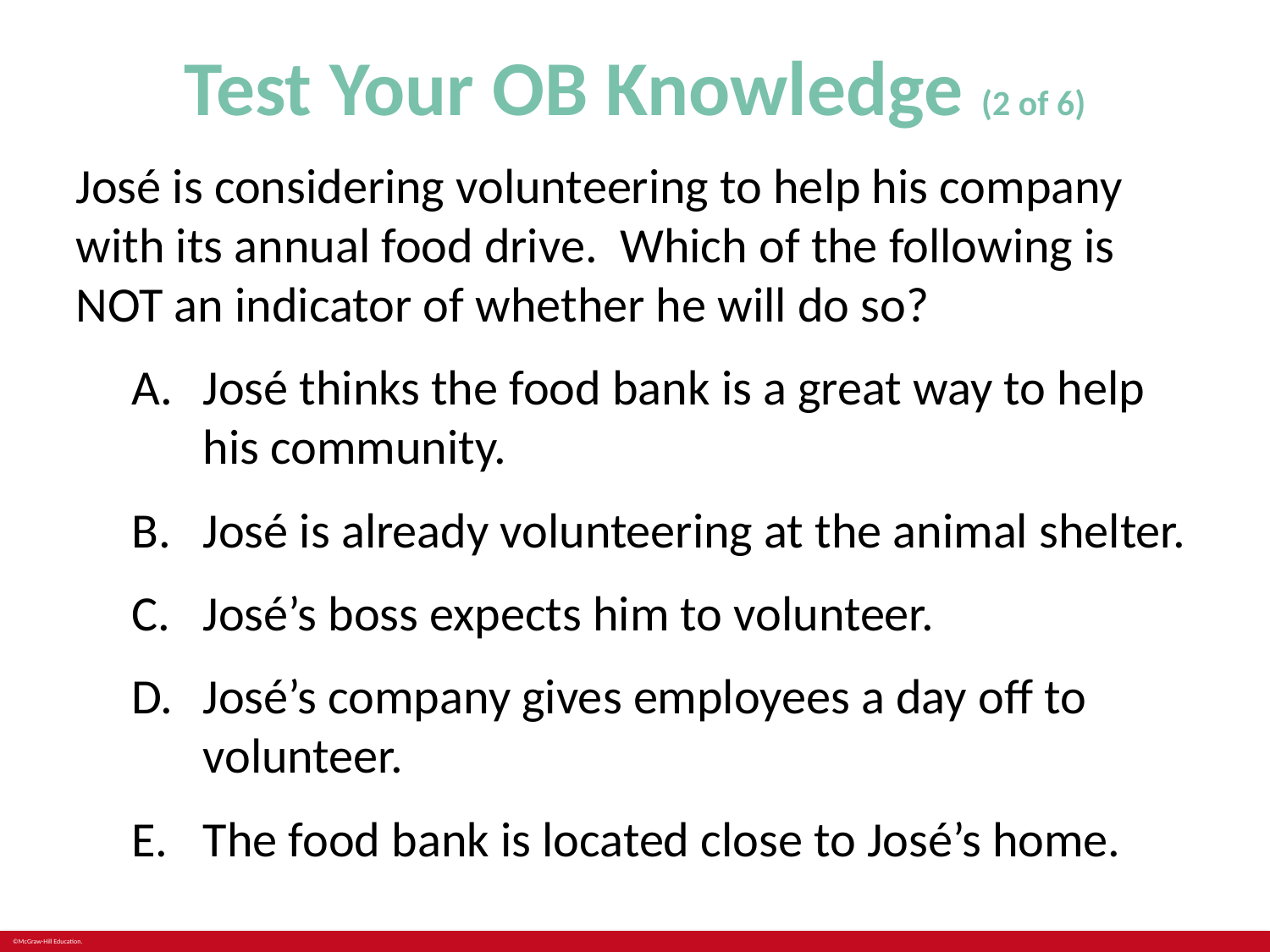

# Test Your OB Knowledge (2 of 6)
José is considering volunteering to help his company with its annual food drive.  Which of the following is NOT an indicator of whether he will do so?
José thinks the food bank is a great way to help his community.
José is already volunteering at the animal shelter.
José’s boss expects him to volunteer.
José’s company gives employees a day off to volunteer.
The food bank is located close to José’s home.